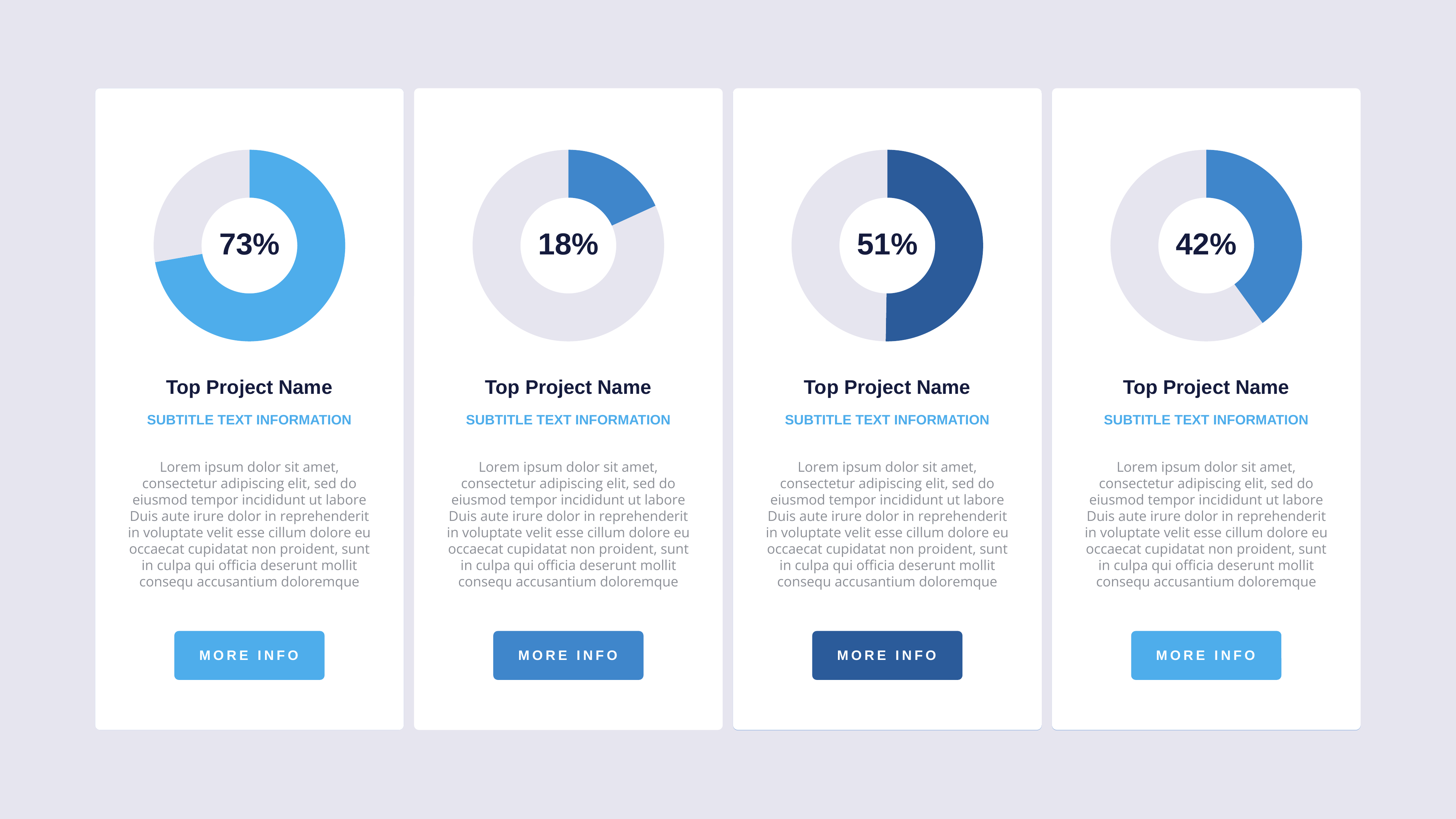

### Chart

| Category | Category |
|---|---|
| April | 91.0 |
| July | 35.0 |

### Chart

| Category | Category |
|---|---|
| April | 20.0 |
| July | 90.0 |

### Chart

| Category | Category |
|---|---|
| April | 91.0 |
| July | 90.0 |

### Chart

| Category | Category |
|---|---|
| April | 40.0 |
| July | 60.0 |
73%
18%
51%
42%
Top Project Name
Top Project Name
Top Project Name
Top Project Name
Subtitle text information
Subtitle text information
Subtitle text information
Subtitle text information
Lorem ipsum dolor sit amet, consectetur adipiscing elit, sed do eiusmod tempor incididunt ut labore Duis aute irure dolor in reprehenderit in voluptate velit esse cillum dolore eu occaecat cupidatat non proident, sunt in culpa qui officia deserunt mollit consequ accusantium doloremque
Lorem ipsum dolor sit amet, consectetur adipiscing elit, sed do eiusmod tempor incididunt ut labore Duis aute irure dolor in reprehenderit in voluptate velit esse cillum dolore eu occaecat cupidatat non proident, sunt in culpa qui officia deserunt mollit consequ accusantium doloremque
Lorem ipsum dolor sit amet, consectetur adipiscing elit, sed do eiusmod tempor incididunt ut labore Duis aute irure dolor in reprehenderit in voluptate velit esse cillum dolore eu occaecat cupidatat non proident, sunt in culpa qui officia deserunt mollit consequ accusantium doloremque
Lorem ipsum dolor sit amet, consectetur adipiscing elit, sed do eiusmod tempor incididunt ut labore Duis aute irure dolor in reprehenderit in voluptate velit esse cillum dolore eu occaecat cupidatat non proident, sunt in culpa qui officia deserunt mollit consequ accusantium doloremque

More info

More info

More info

More info